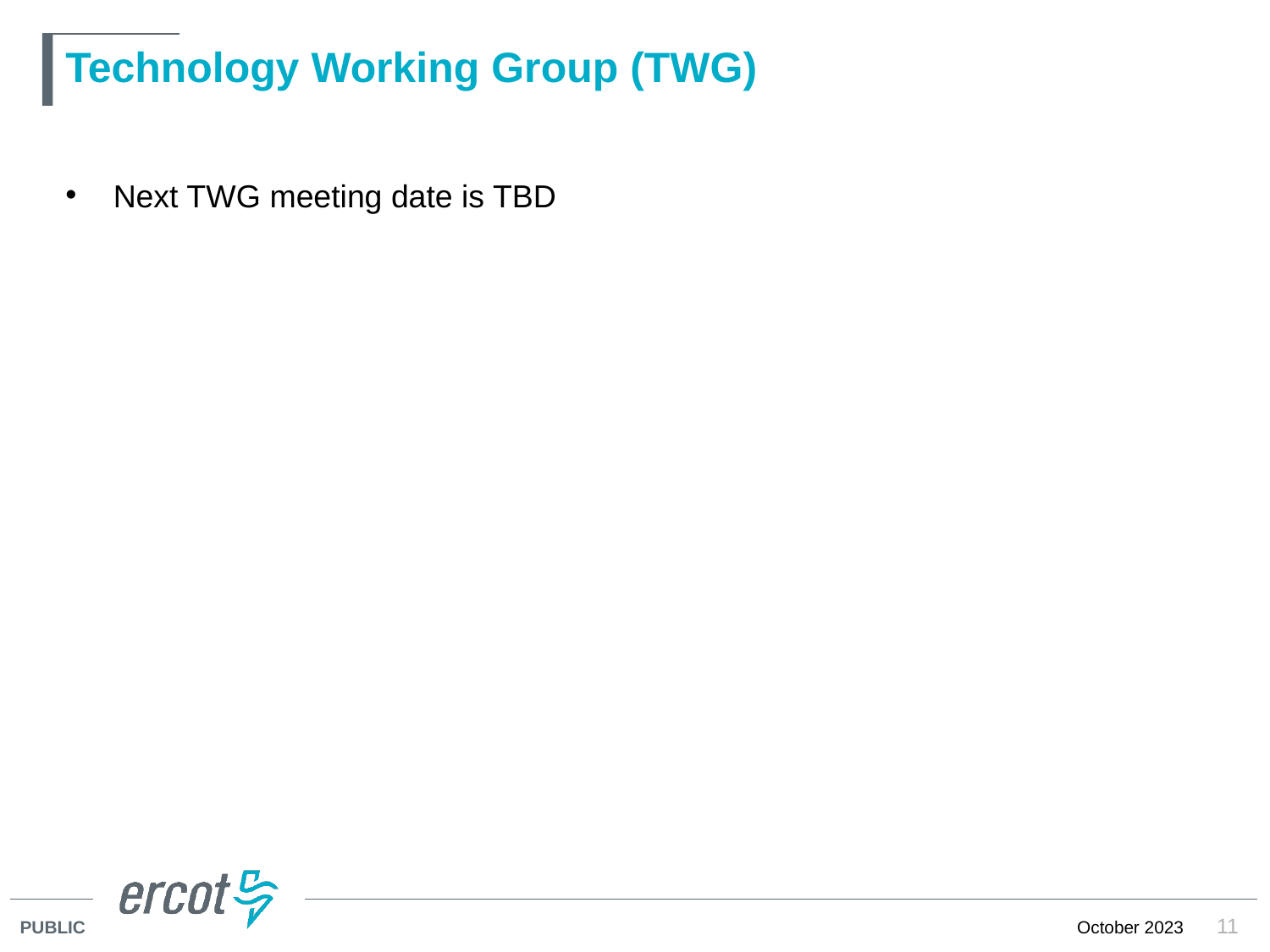

# Technology Working Group (TWG)
Next TWG meeting date is TBD

11